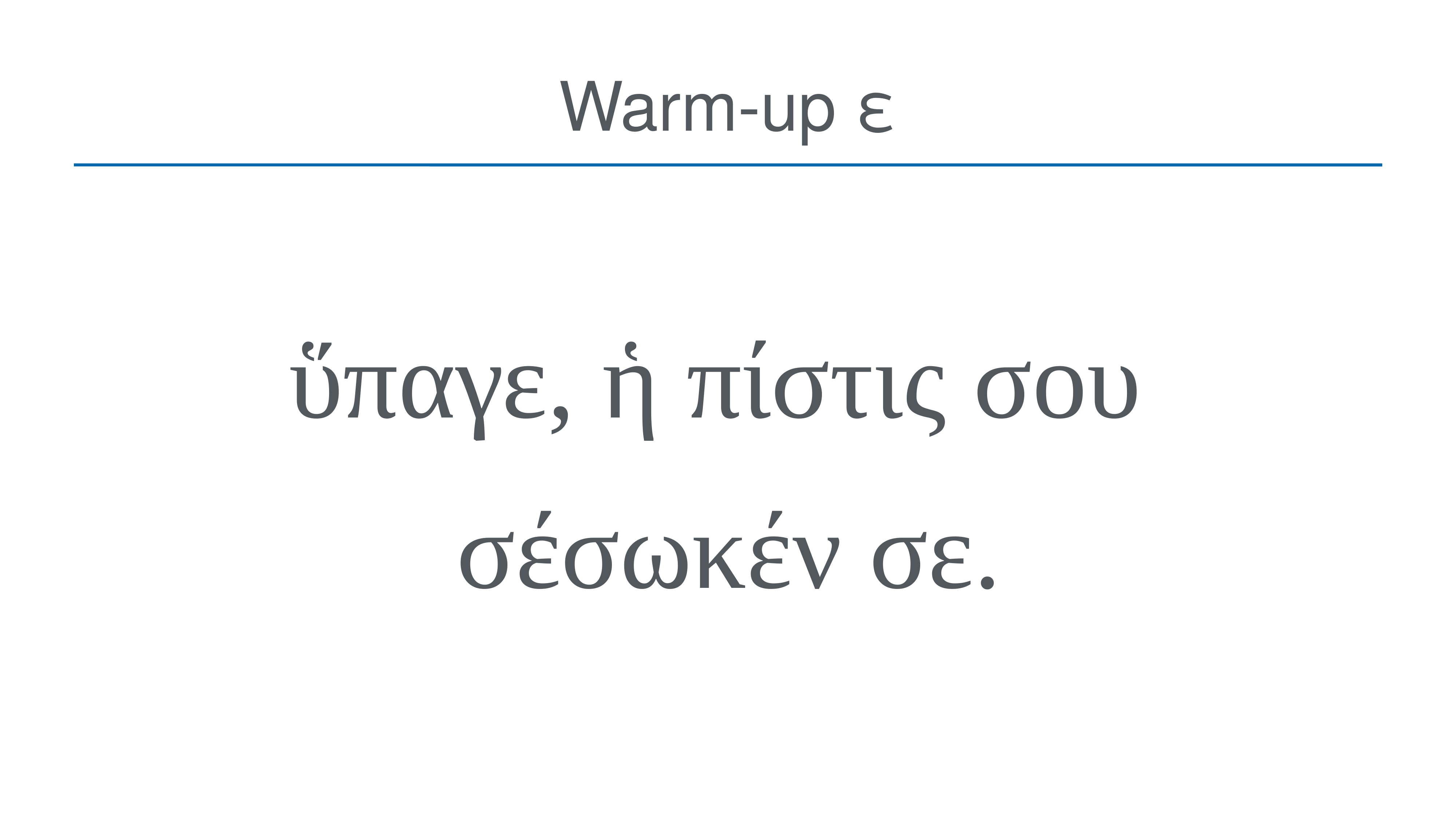

# Warm-up ε
ὕπαγε, ἡ πίστις σου
σέσωκέν σε.